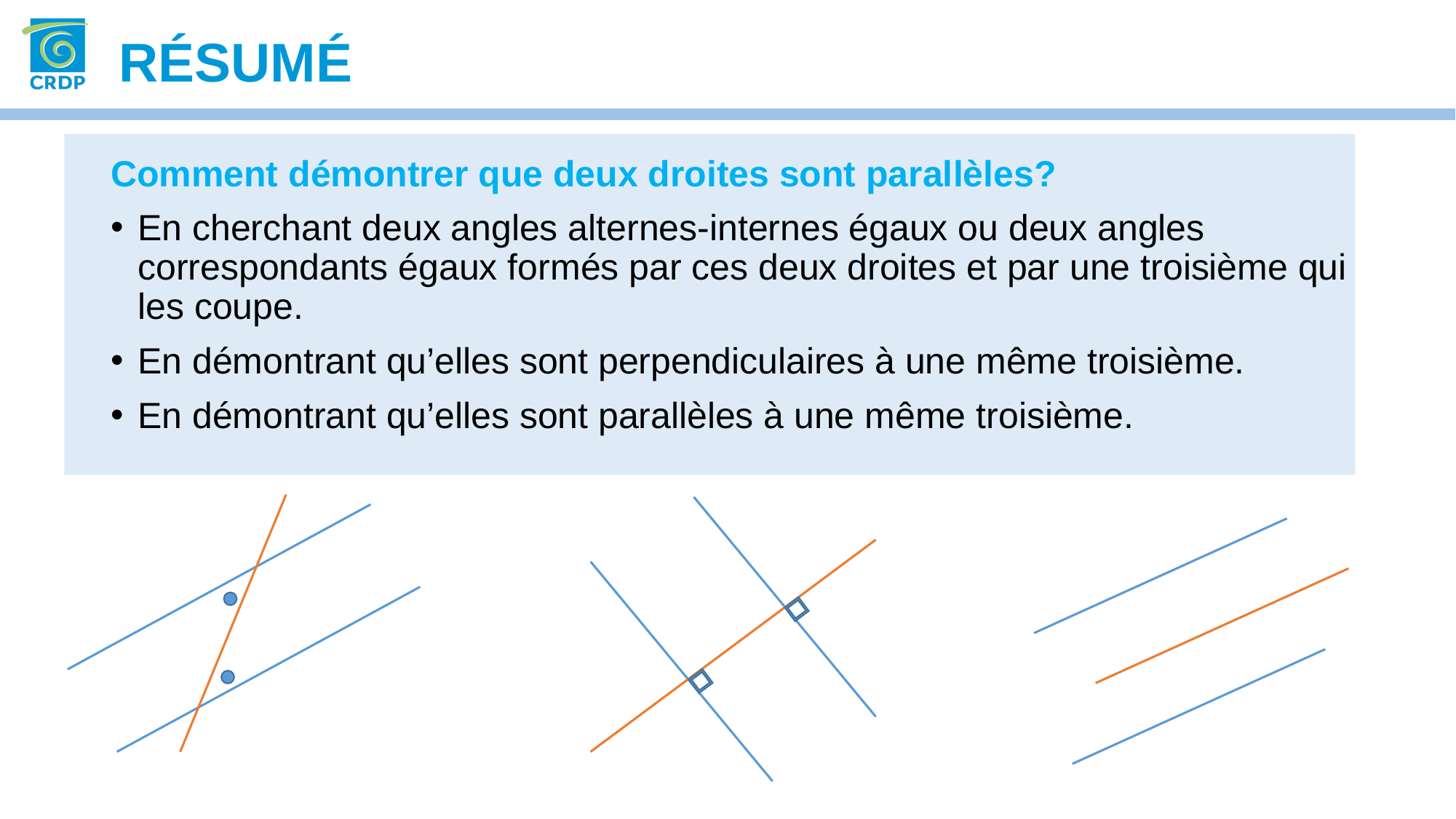

Résumé

Comment démontrer que deux droites sont parallèles?
En cherchant deux angles alternes-internes égaux ou deux angles correspondants égaux formés par ces deux droites et par une troisième qui les coupe.
En démontrant qu’elles sont perpendiculaires à une même troisième.
En démontrant qu’elles sont parallèles à une même troisième.